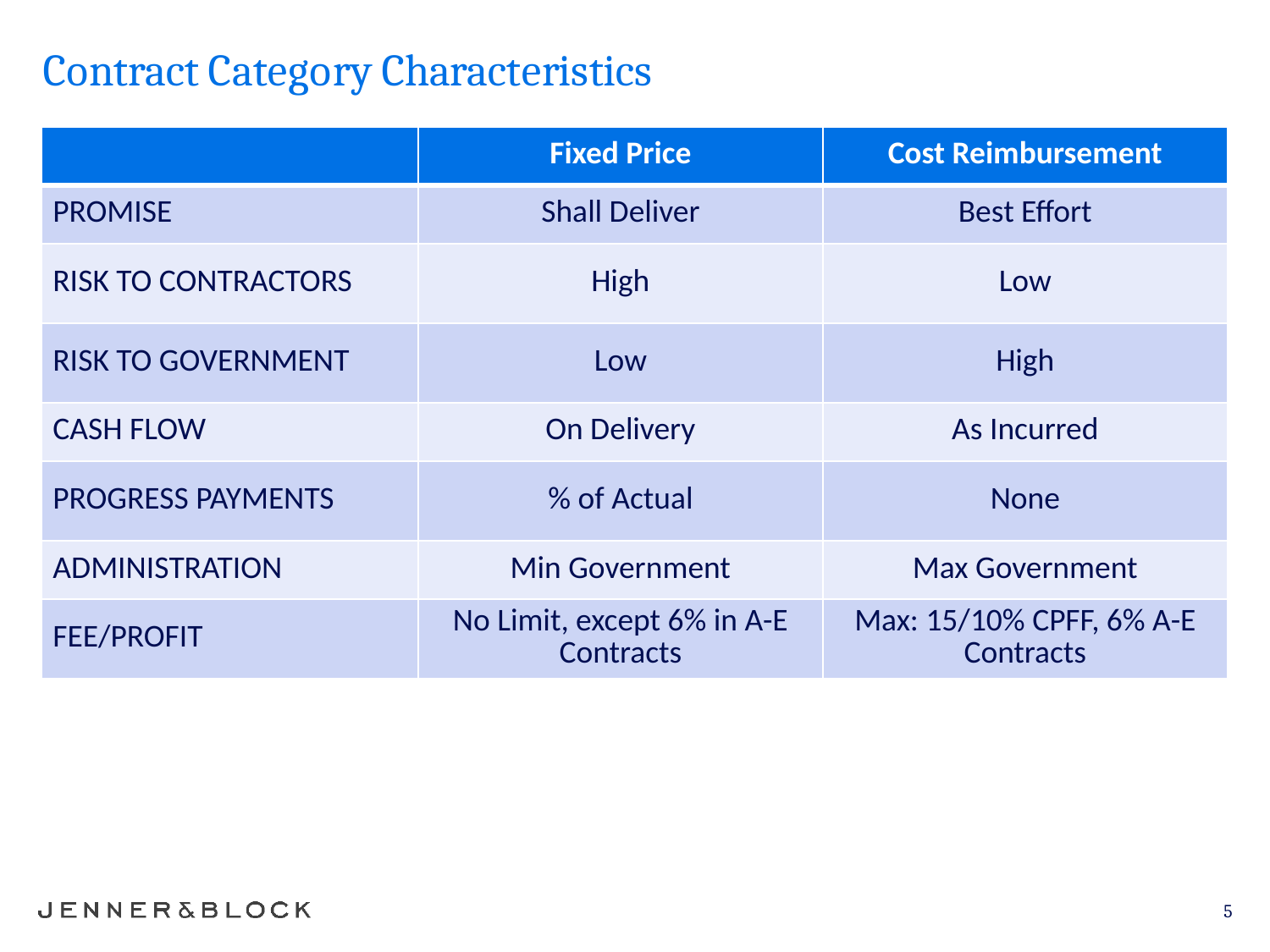

# Contract Category Characteristics
|  | Fixed Price | Cost Reimbursement |
| --- | --- | --- |
| PROMISE | Shall Deliver | Best Effort |
| RISK TO CONTRACTORS | High | Low |
| RISK TO GOVERNMENT | Low | High |
| CASH FLOW | On Delivery | As Incurred |
| PROGRESS PAYMENTS | % of Actual | None |
| ADMINISTRATION | Min Government | Max Government |
| FEE/PROFIT | No Limit, except 6% in A-E Contracts | Max: 15/10% CPFF, 6% A-E Contracts |